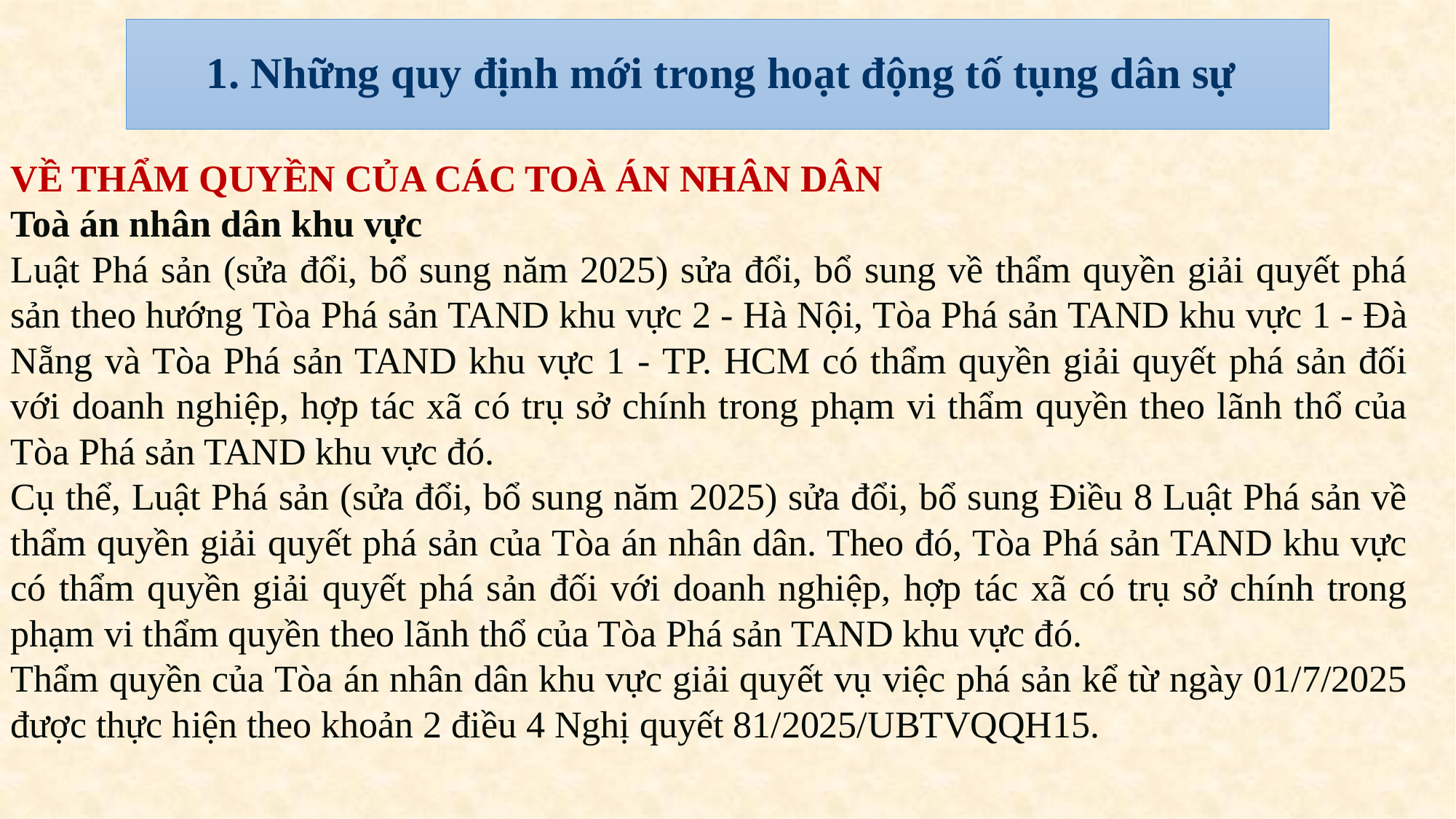

# 1. Những quy định mới trong hoạt động tố tụng dân sự
VỀ THẨM QUYỀN CỦA CÁC TOÀ ÁN NHÂN DÂN
Toà án nhân dân khu vực
Luật Phá sản (sửa đổi, bổ sung năm 2025) sửa đổi, bổ sung về thẩm quyền giải quyết phá sản theo hướng Tòa Phá sản TAND khu vực 2 - Hà Nội, Tòa Phá sản TAND khu vực 1 - Đà Nẵng và Tòa Phá sản TAND khu vực 1 - TP. HCM có thẩm quyền giải quyết phá sản đối với doanh nghiệp, hợp tác xã có trụ sở chính trong phạm vi thẩm quyền theo lãnh thổ của Tòa Phá sản TAND khu vực đó.
Cụ thể, Luật Phá sản (sửa đổi, bổ sung năm 2025) sửa đổi, bổ sung Điều 8 Luật Phá sản về thẩm quyền giải quyết phá sản của Tòa án nhân dân. Theo đó, Tòa Phá sản TAND khu vực có thẩm quyền giải quyết phá sản đối với doanh nghiệp, hợp tác xã có trụ sở chính trong phạm vi thẩm quyền theo lãnh thổ của Tòa Phá sản TAND khu vực đó.
Thẩm quyền của Tòa án nhân dân khu vực giải quyết vụ việc phá sản kể từ ngày 01/7/2025 được thực hiện theo khoản 2 điều 4 Nghị quyết 81/2025/UBTVQQH15.